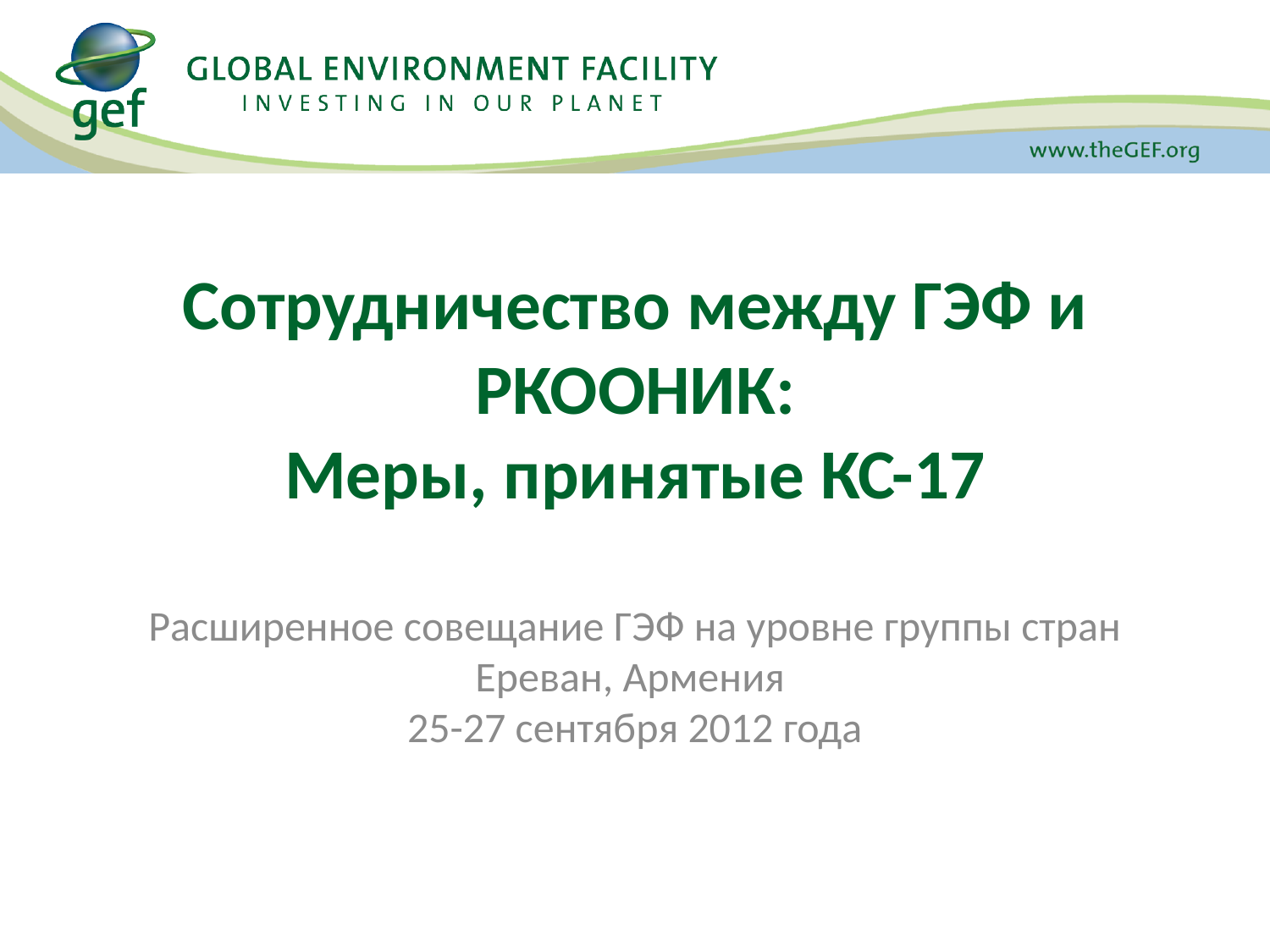

# Сотрудничество между ГЭФ и РКООНИК: Меры, принятые КС-17
Расширенное совещание ГЭФ на уровне группы стран
Ереван, Армения
25-27 сентября 2012 года